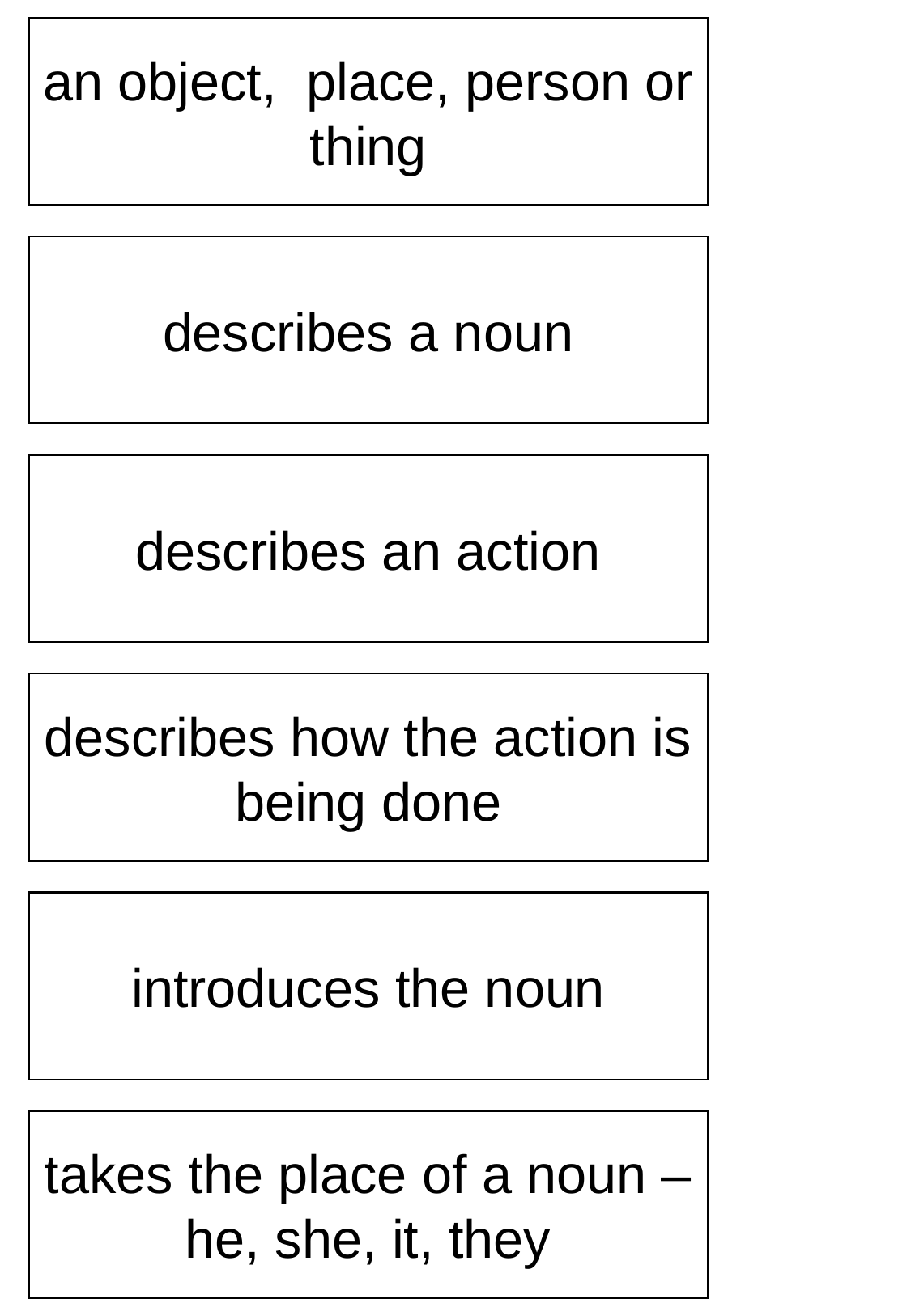

an object,  place, person or thing
describes a noun
describes an action
describes how the action is being done
introduces the noun
takes the place of a noun – he, she, it, they